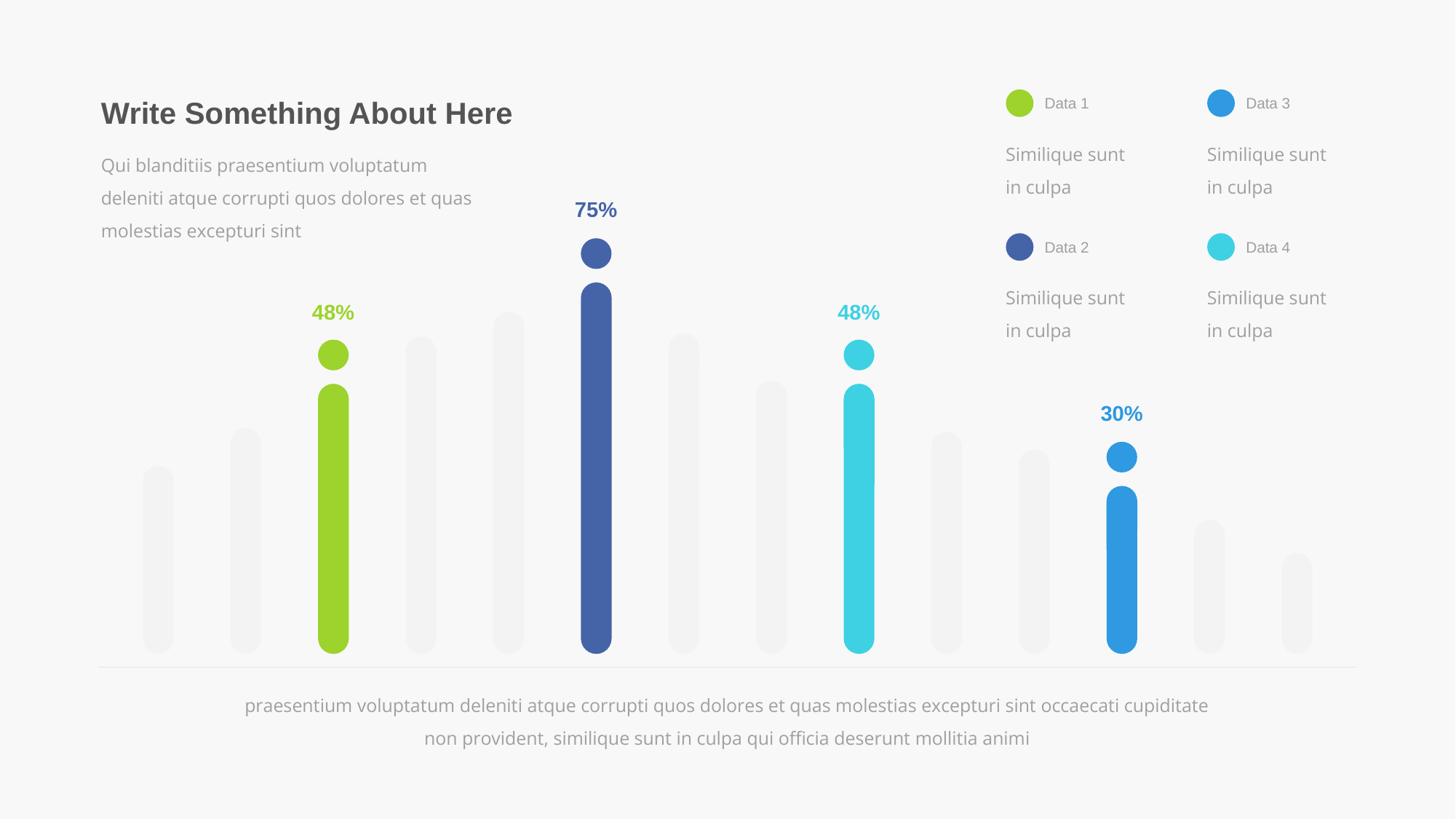

Write Something About Here
Data 1

Data 3

Similique sunt in culpa
Similique sunt in culpa
Qui blanditiis praesentium voluptatum deleniti atque corrupti quos dolores et quas molestias excepturi sint
75%

48%

48%

30%

Data 2

Data 4

Similique sunt in culpa
Similique sunt in culpa
praesentium voluptatum deleniti atque corrupti quos dolores et quas molestias excepturi sint occaecati cupiditate non provident, similique sunt in culpa qui officia deserunt mollitia animi